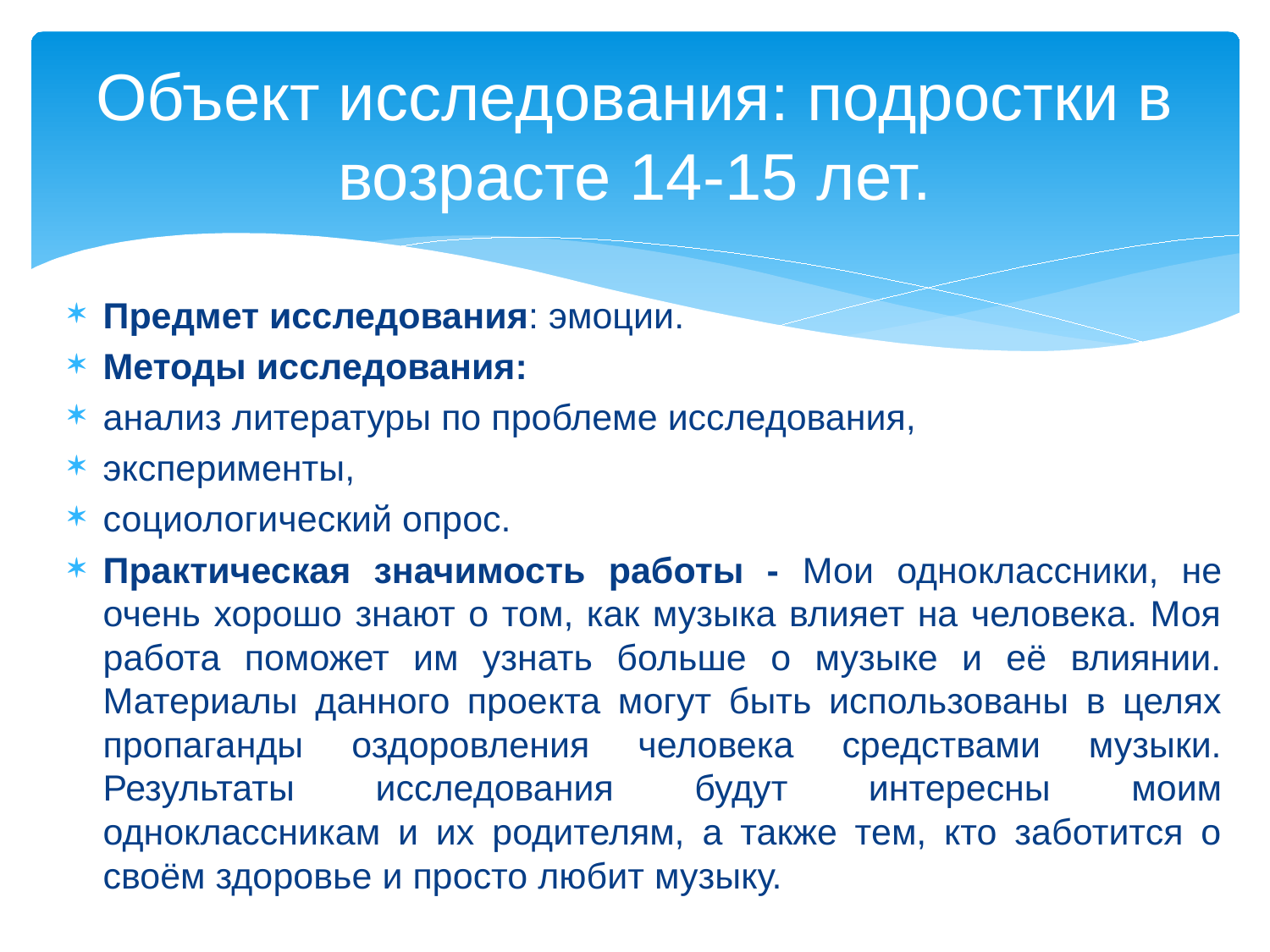

# Объект исследования: подростки в возрасте 14-15 лет.
Предмет исследования: эмоции.
Методы исследования:
анализ литературы по проблеме исследования,
эксперименты,
социологический опрос.
Практическая значимость работы - Мои одноклассники, не очень хорошо знают о том, как музыка влияет на человека. Моя работа поможет им узнать больше о музыке и её влиянии. Материалы данного проекта могут быть использованы в целях пропаганды оздоровления человека средствами музыки. Результаты исследования будут интересны моим одноклассникам и их родителям, а также тем, кто заботится о своём здоровье и просто любит музыку.